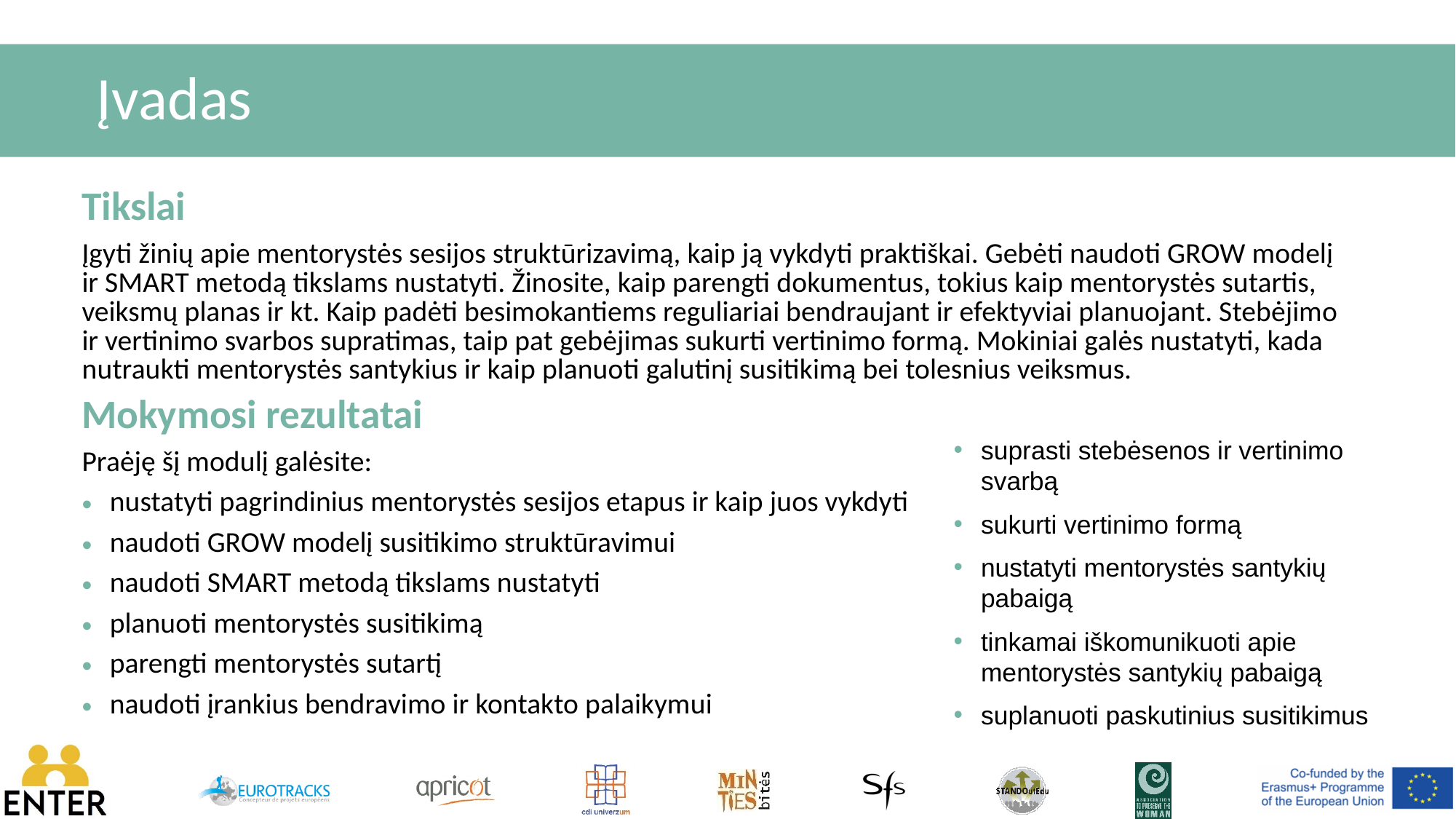

# Įvadas
Tikslai
Įgyti žinių apie mentorystės sesijos struktūrizavimą, kaip ją vykdyti praktiškai. Gebėti naudoti GROW modelį ir SMART metodą tikslams nustatyti. Žinosite, kaip parengti dokumentus, tokius kaip mentorystės sutartis, veiksmų planas ir kt. Kaip padėti besimokantiems reguliariai bendraujant ir efektyviai planuojant. Stebėjimo ir vertinimo svarbos supratimas, taip pat gebėjimas sukurti vertinimo formą. Mokiniai galės nustatyti, kada nutraukti mentorystės santykius ir kaip planuoti galutinį susitikimą bei tolesnius veiksmus.
Mokymosi rezultatai
Praėję šį modulį galėsite:
nustatyti pagrindinius mentorystės sesijos etapus ir kaip juos vykdyti
naudoti GROW modelį susitikimo struktūravimui
naudoti SMART metodą tikslams nustatyti
planuoti mentorystės susitikimą
parengti mentorystės sutartį
naudoti įrankius bendravimo ir kontakto palaikymui

suprasti stebėsenos ir vertinimo svarbą
sukurti vertinimo formą
nustatyti mentorystės santykių pabaigą
tinkamai iškomunikuoti apie mentorystės santykių pabaigą
suplanuoti paskutinius susitikimus